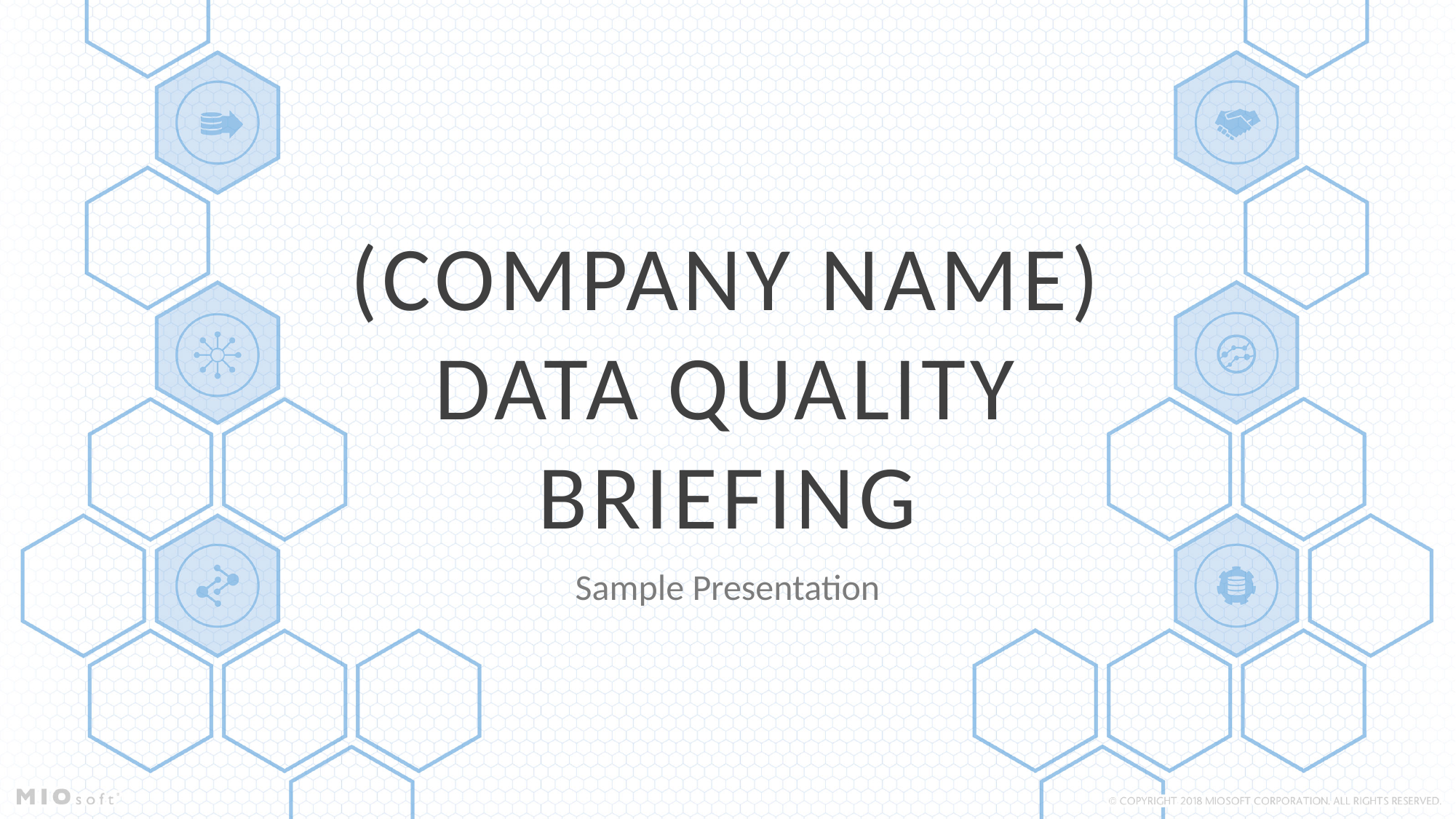

# (COMPANY NAME) DATA QUALITY BRIEFING
Sample Presentation